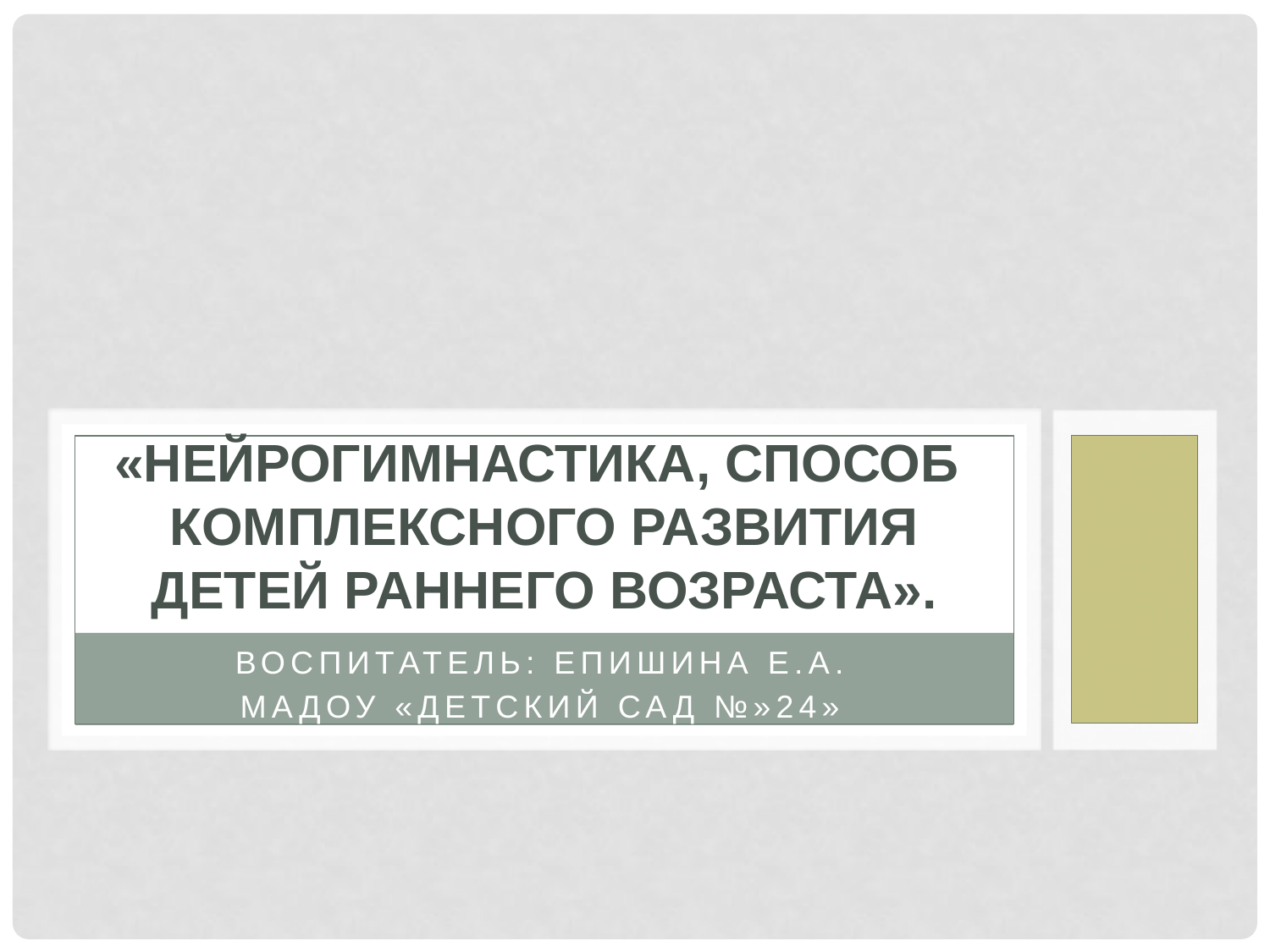

# «Нейрогимнастика, способ  комплексного развития детей раннего возраста».
Воспитатель: Епишина Е.А.
МАДОУ «Детский сад №»24»